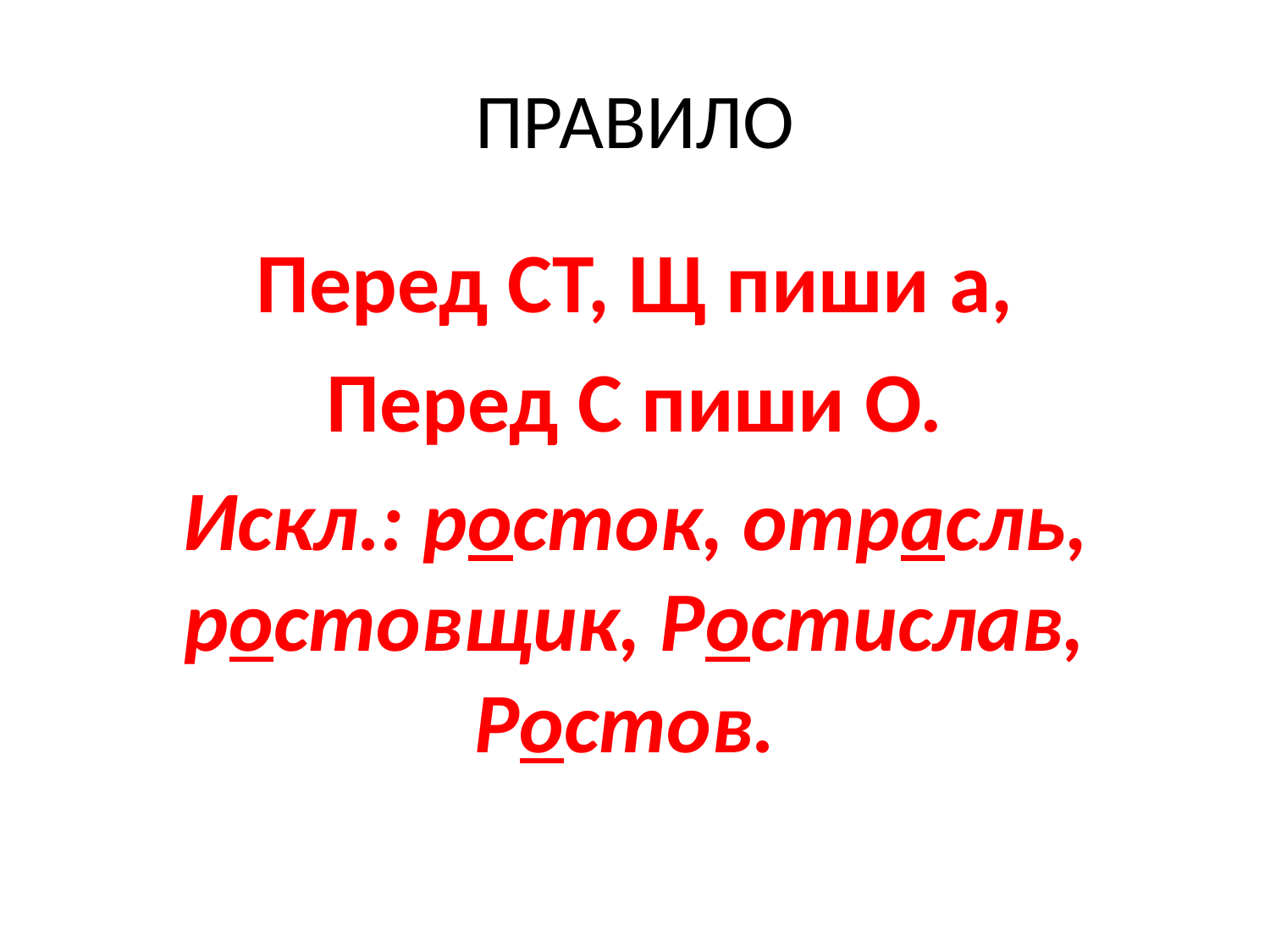

# ПРАВИЛО
Перед СТ, Щ пиши а,
Перед С пиши О.
Искл.: росток, отрасль, ростовщик, Ростислав, Ростов.